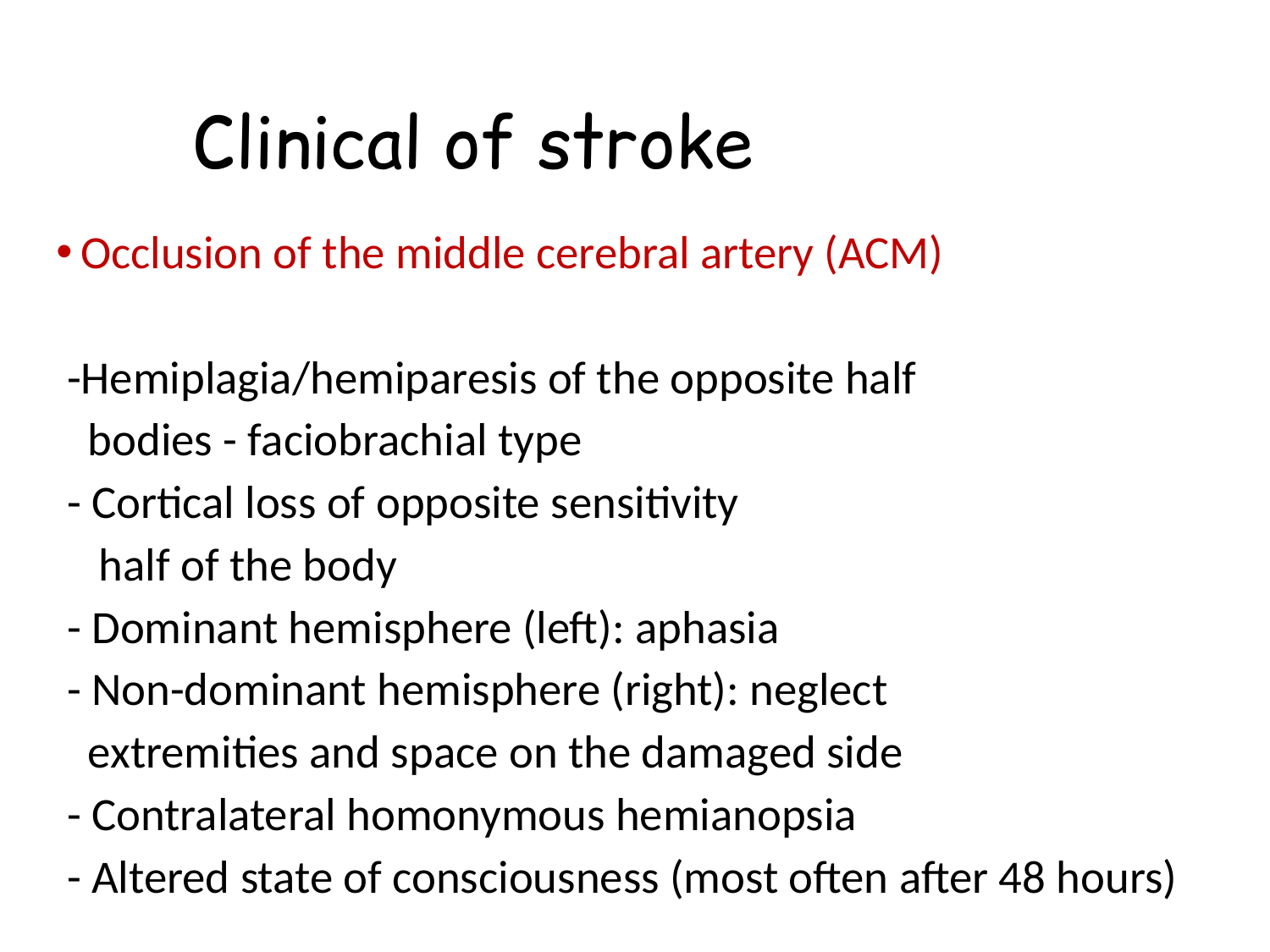

# Clinical of stroke
Occlusion of the middle cerebral artery (ACM)

 -Hemiplagia/hemiparesis of the opposite half
   bodies - faciobrachial type
 - Cortical loss of opposite sensitivity
    half of the body
 - Dominant hemisphere (left): aphasia
 - Non-dominant hemisphere (right): neglect
   extremities and space on the damaged side
 - Contralateral homonymous hemianopsia
 - Altered state of consciousness (most often after 48 hours)